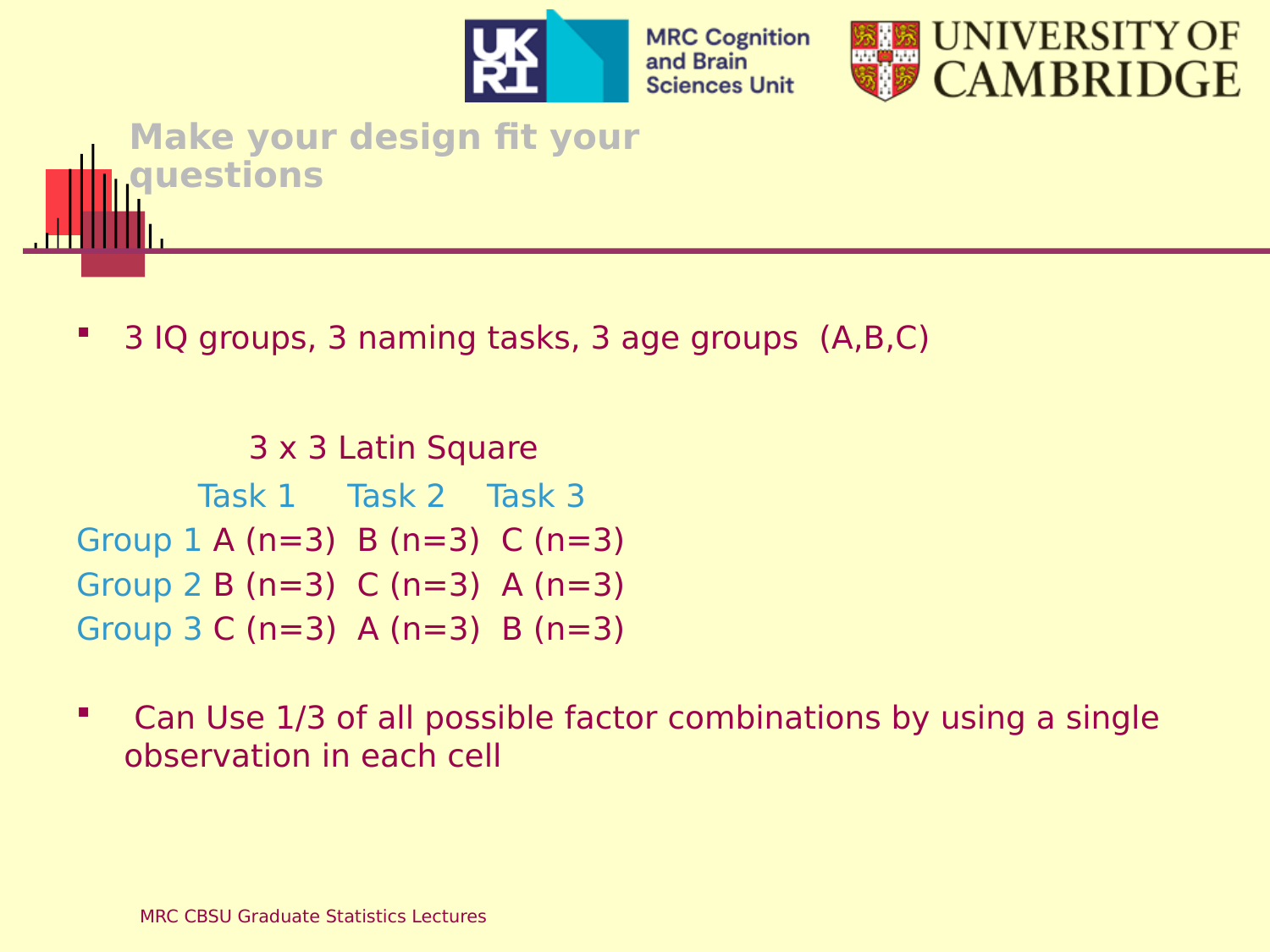

# Make your design fit your questions

3 IQ groups, 3 naming tasks, 3 age groups  (A,B,C)

           3 x 3 Latin Square
            Task 1     Task 2    Task 3
Group 1 A (n=3)  B (n=3)  C (n=3)
Group 2 B (n=3)  C (n=3)  A (n=3)
Group 3 C (n=3)  A (n=3)  B (n=3)

 Can Use 1/3 of all possible factor combinations by using a single observation in each cell

MRC CBSU Graduate Statistics Lectures